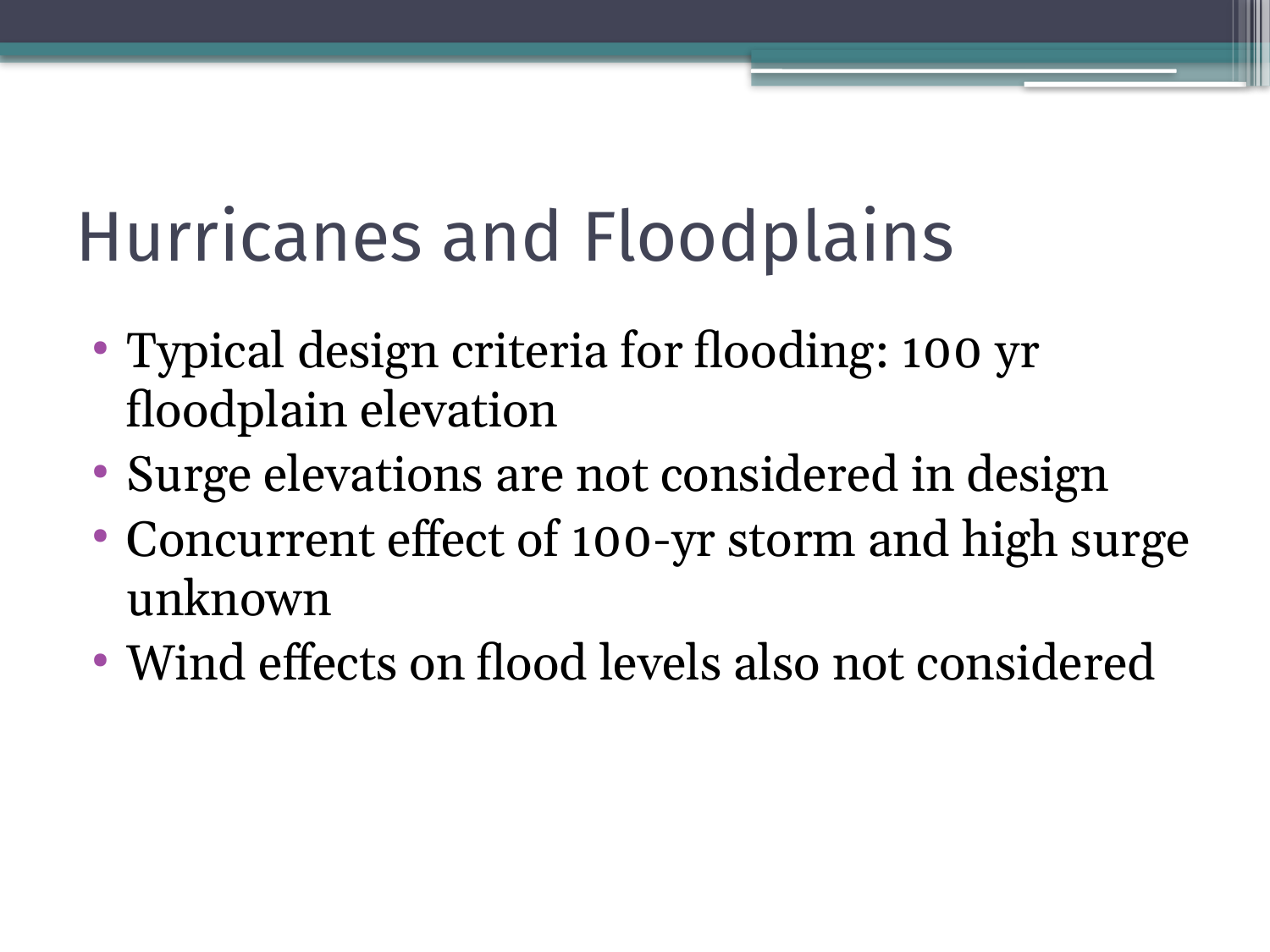

# Hurricanes and Floodplains
Typical design criteria for flooding: 100 yr floodplain elevation
Surge elevations are not considered in design
Concurrent effect of 100-yr storm and high surge unknown
Wind effects on flood levels also not considered